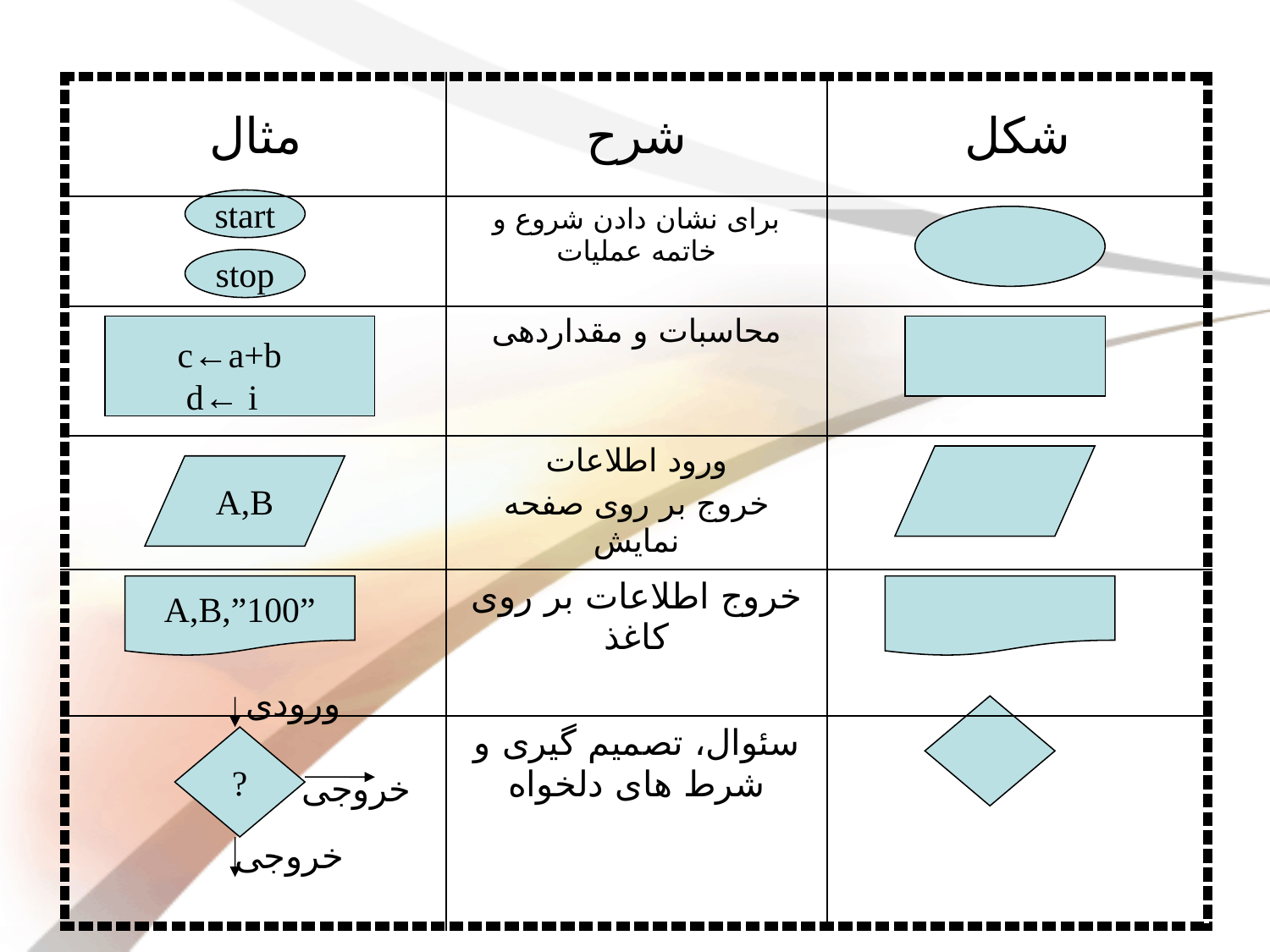

| مثال | شرح | شکل |
| --- | --- | --- |
|  | برای نشان دادن شروع و خاتمه عملیات |  |
|  | محاسبات و مقداردهی |  |
|  | ورود اطلاعات خروج بر روی صفحه نمایش |  |
|  | خروج اطلاعات بر روی کاغذ |  |
|  | سئوال، تصمیم گیری و شرط های دلخواه |  |
start

stop

c←a+b
 d← i

A,B
A,B,”100”

ورودی

?
خروجی

خروجی